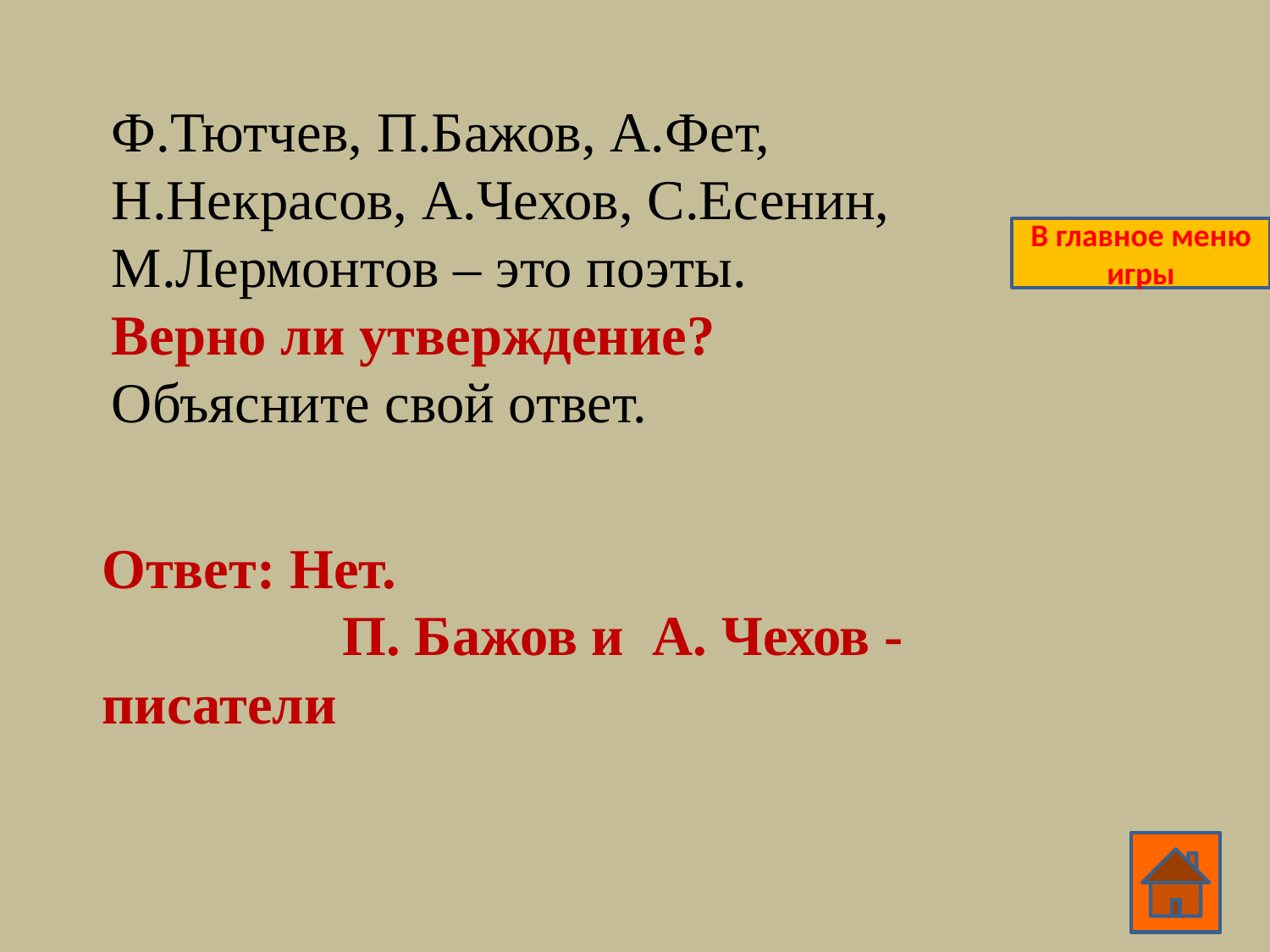

Ф.Тютчев, П.Бажов, А.Фет, Н.Некрасов, А.Чехов, С.Есенин,  М.Лермонтов – это поэты.
Верно ли утверждение? Объясните свой ответ.
В главное меню игры
Ответ: Нет.                                                      П. Бажов и  А. Чехов - писатели